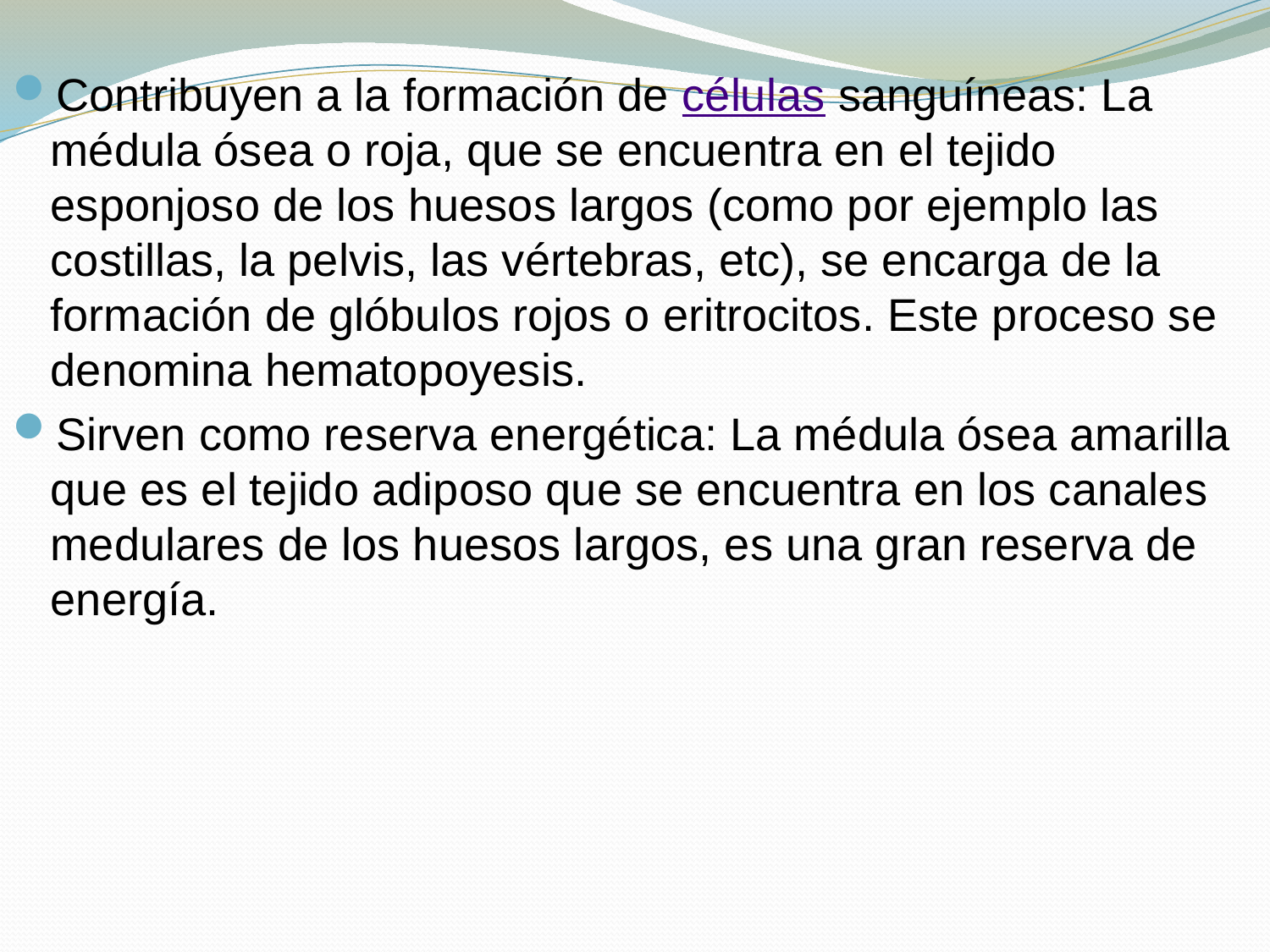

Contribuyen a la formación de células sanguíneas: La médula ósea o roja, que se encuentra en el tejido esponjoso de los huesos largos (como por ejemplo las costillas, la pelvis, las vértebras, etc), se encarga de la formación de glóbulos rojos o eritrocitos. Este proceso se denomina hematopoyesis.
Sirven como reserva energética: La médula ósea amarilla que es el tejido adiposo que se encuentra en los canales medulares de los huesos largos, es una gran reserva de energía.